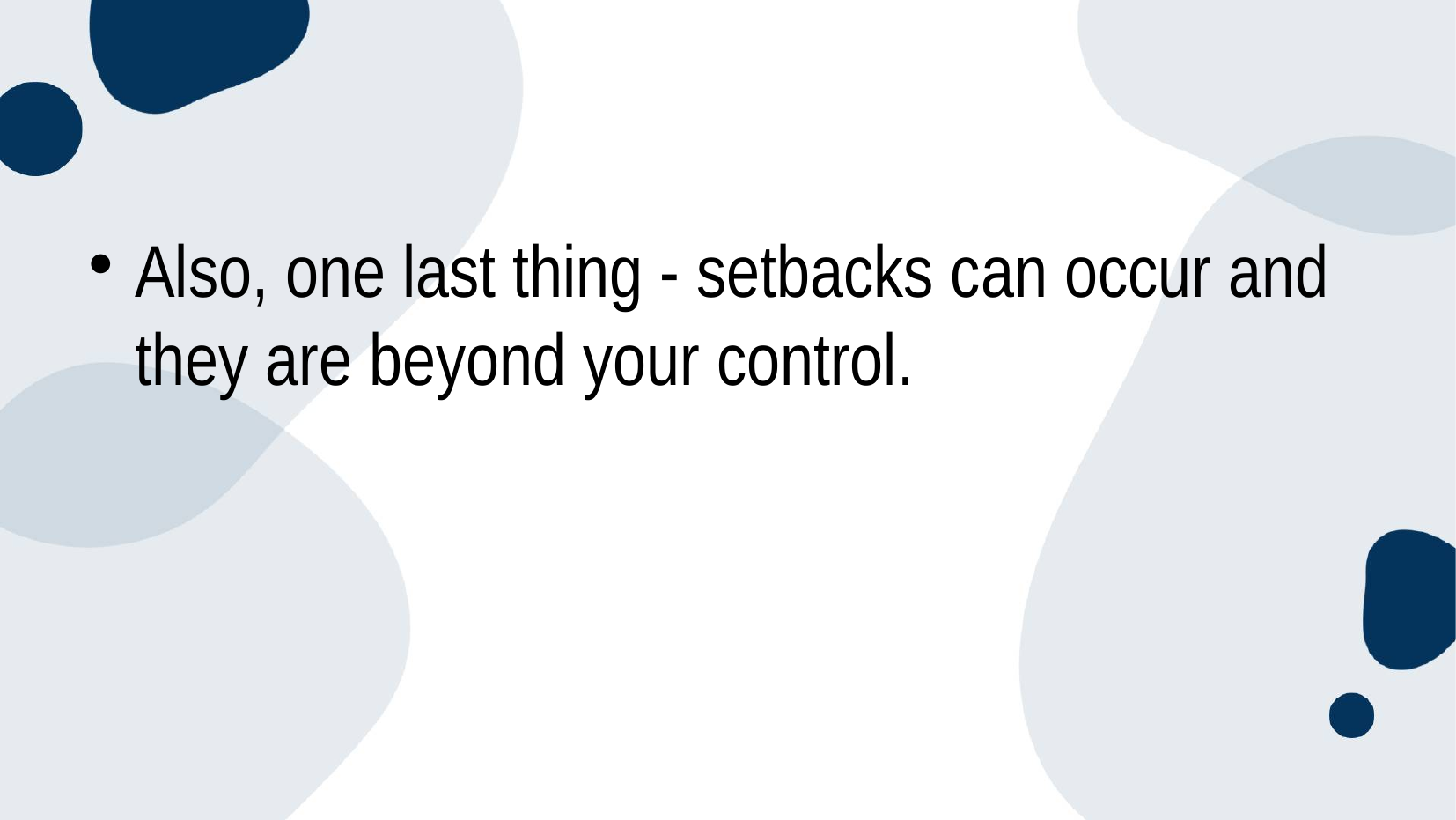

#
Also, one last thing - setbacks can occur and they are beyond your control.